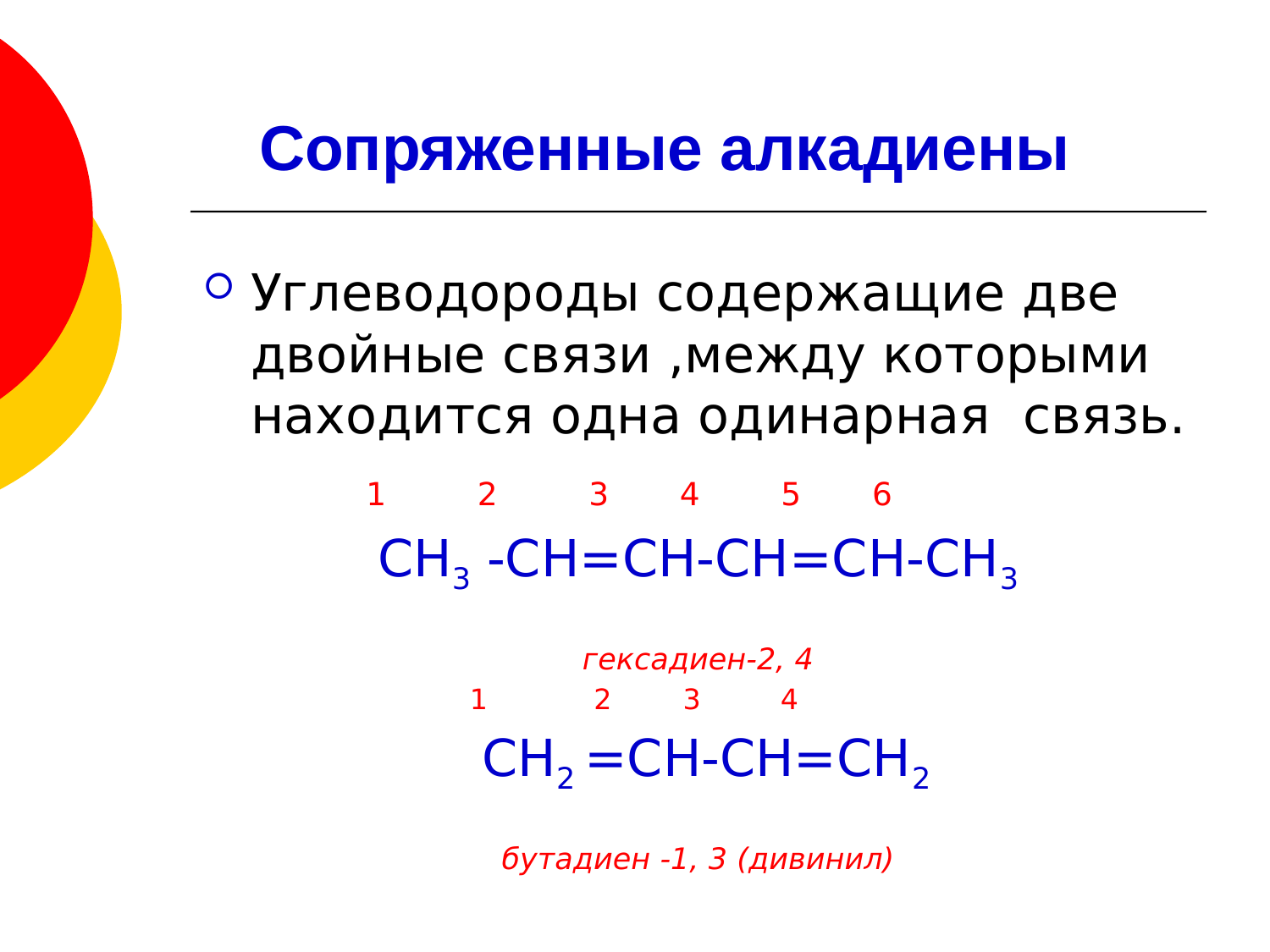

#
Сопряженные алкадиены
Углеводороды содержащие две двойные связи ,между которыми находится одна одинарная  связь.
          1         2         3       4        5       6
СН3 -СН=СН-СН=СН-СН3
гексадиен-2, 4
                              1            2        3         4
 СН2 =СН-СН=СН2
бутадиен -1, 3 (дивинил)